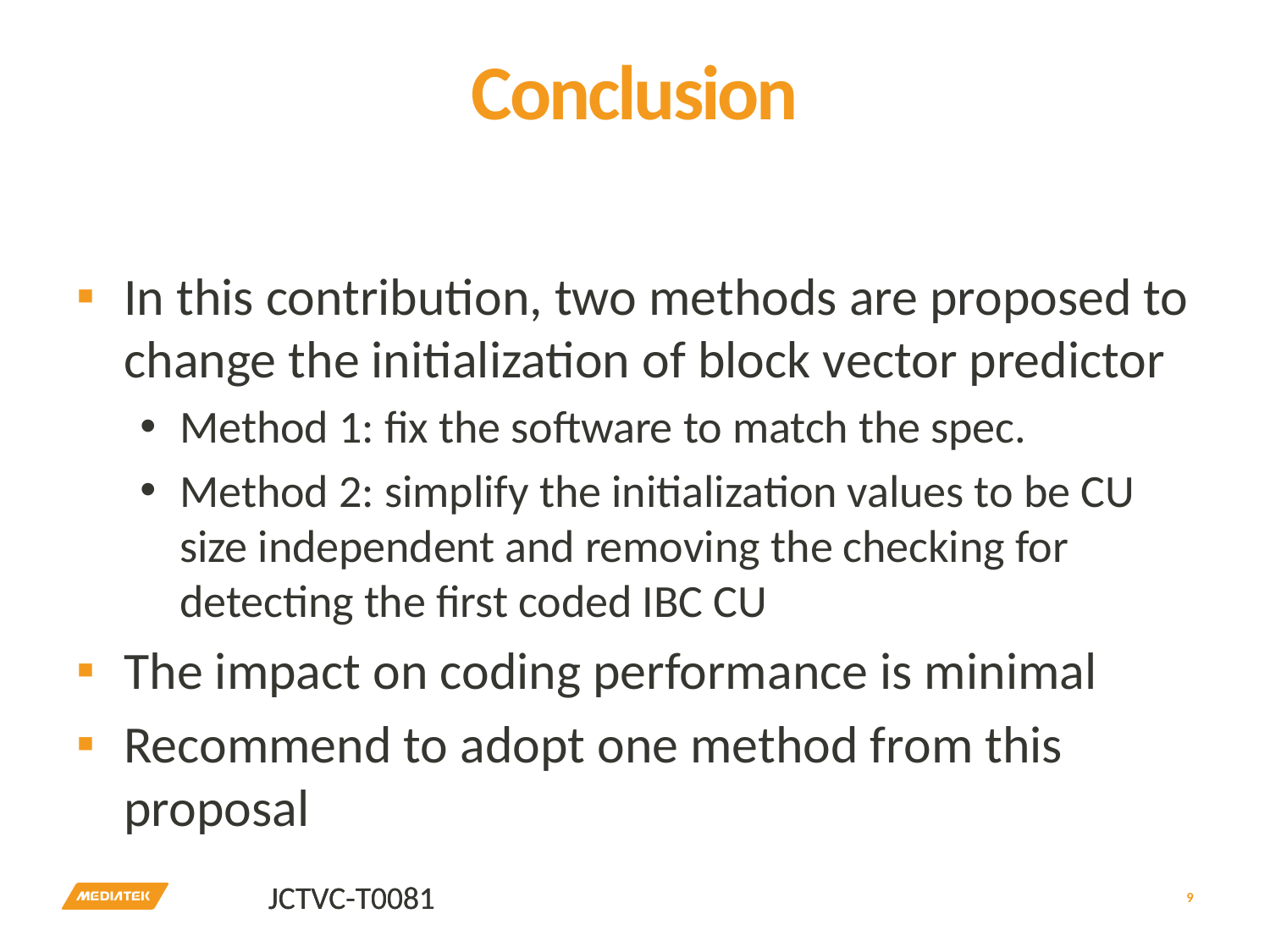

# Conclusion
In this contribution, two methods are proposed to change the initialization of block vector predictor
Method 1: fix the software to match the spec.
Method 2: simplify the initialization values to be CU size independent and removing the checking for detecting the first coded IBC CU
The impact on coding performance is minimal
Recommend to adopt one method from this proposal
9